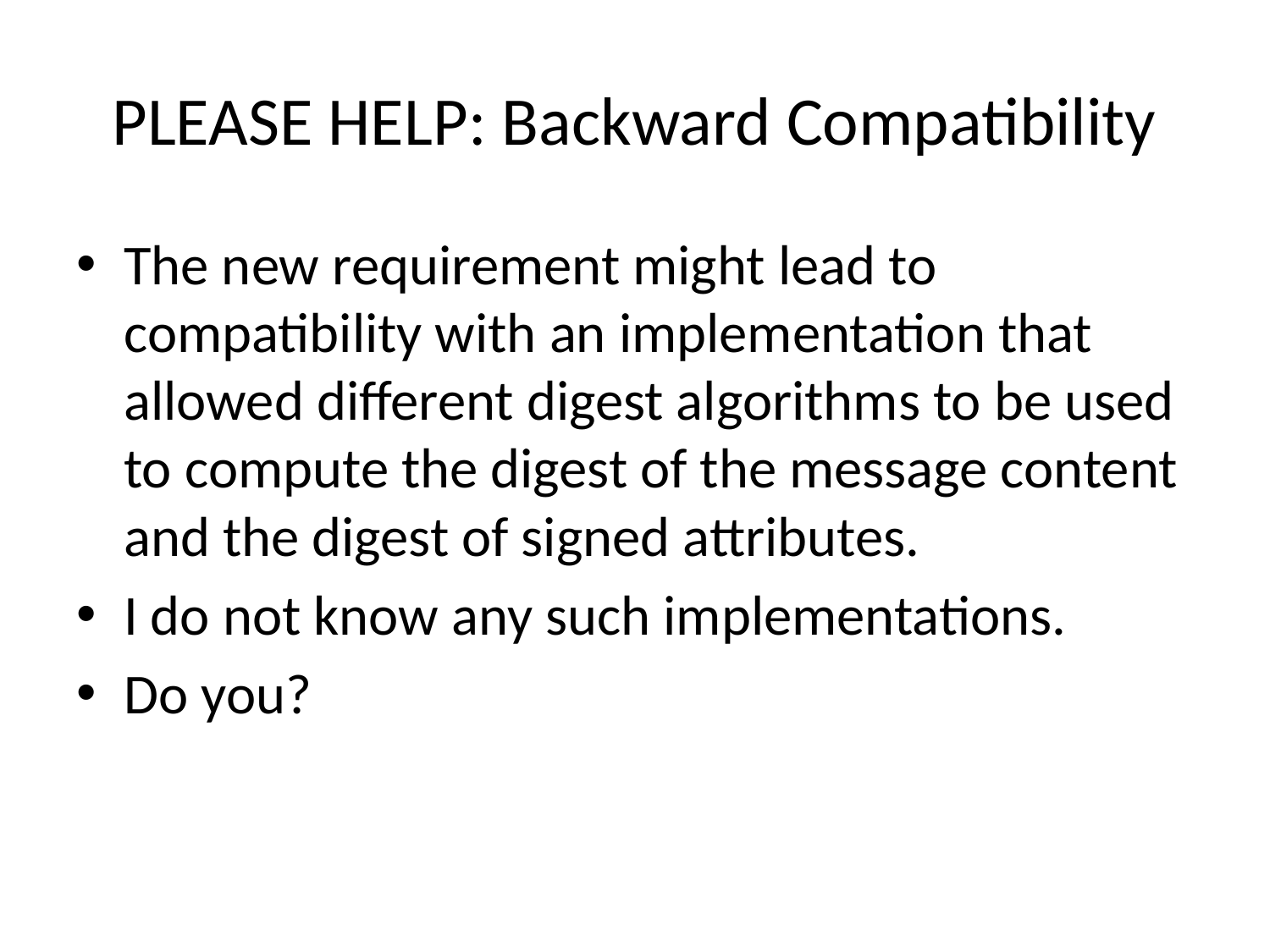

# PLEASE HELP: Backward Compatibility
The new requirement might lead to compatibility with an implementation that allowed different digest algorithms to be used to compute the digest of the message content and the digest of signed attributes.
I do not know any such implementations.
Do you?